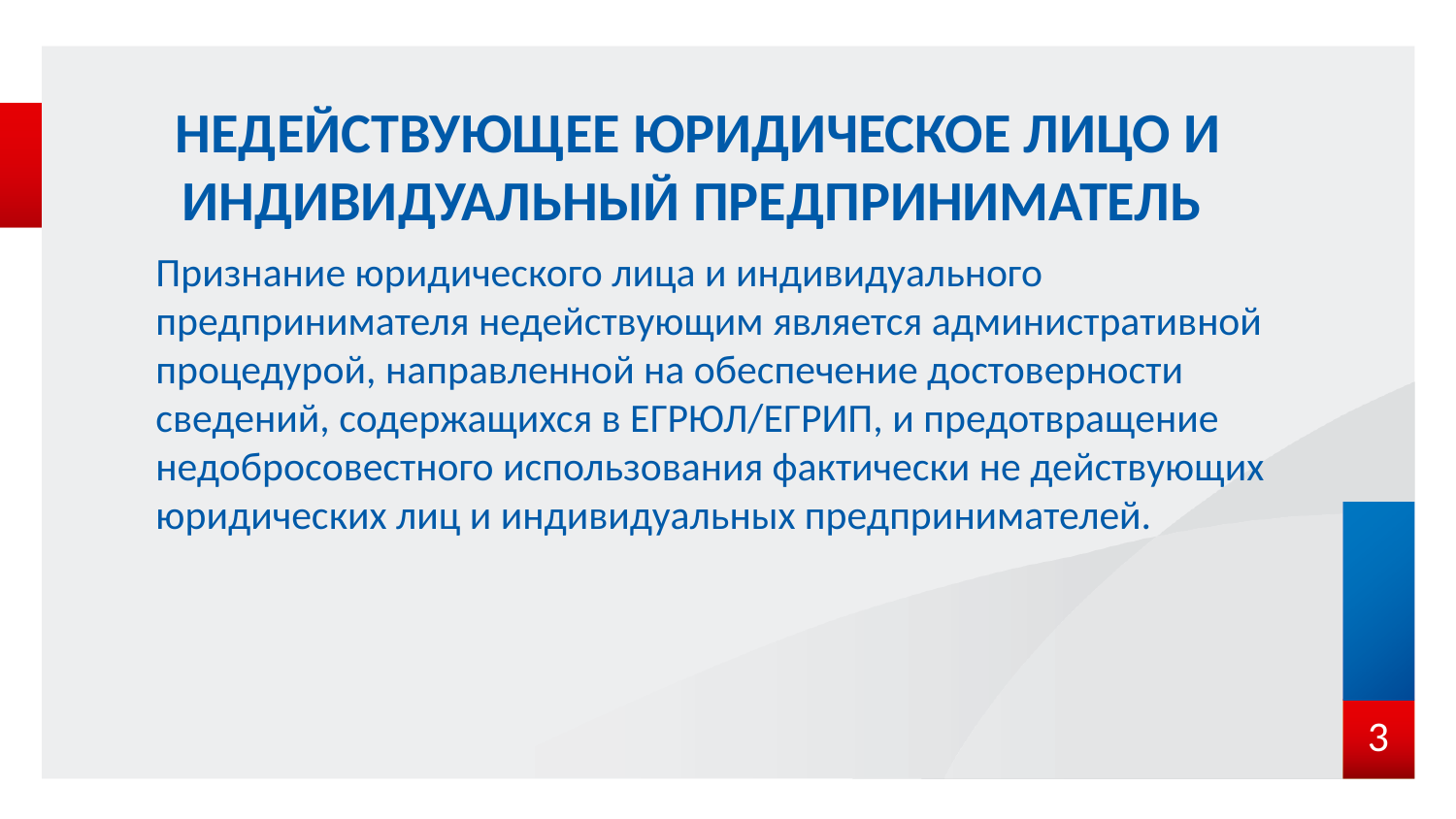

# НЕДЕЙСТВУЮЩЕЕ ЮРИДИЧЕСКОЕ ЛИЦО И ИНДИВИДУАЛЬНЫЙ ПРЕДПРИНИМАТЕЛЬ
Признание юридического лица и индивидуального предпринимателя недействующим является административной процедурой, направленной на обеспечение достоверности сведений, содержащихся в ЕГРЮЛ/ЕГРИП, и предотвращение недобросовестного использования фактически не действующих юридических лиц и индивидуальных предпринимателей.
3